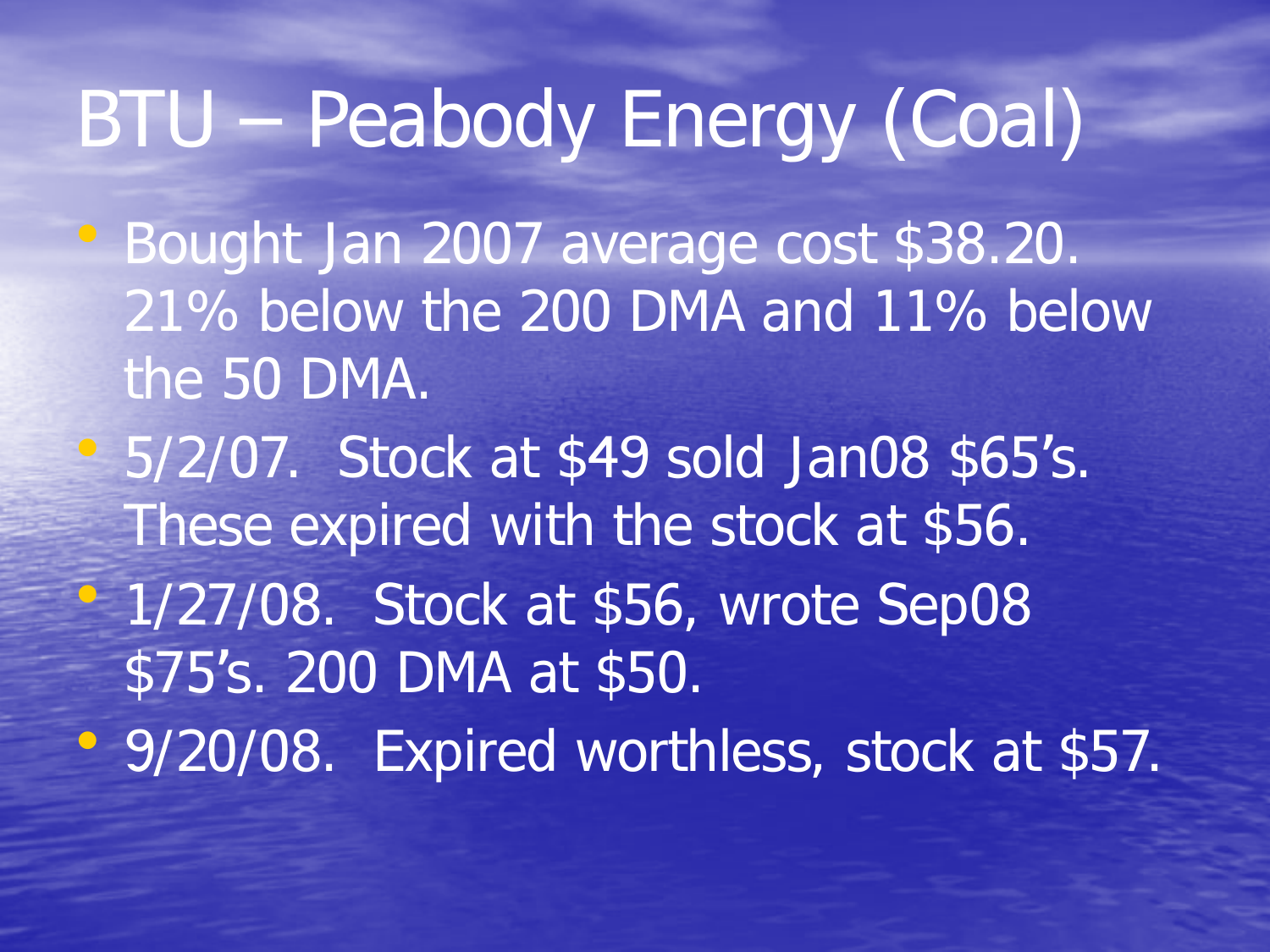

# BTU – Peabody Energy (Coal)
Bought Jan 2007 average cost $38.20.  21% below the 200 DMA and 11% below the 50 DMA.
5/2/07.  Stock at $49 sold Jan08 $65’s.  These expired with the stock at $56.
1/27/08.  Stock at $56, wrote Sep08 $75’s. 200 DMA at $50.
9/20/08.  Expired worthless, stock at $57.